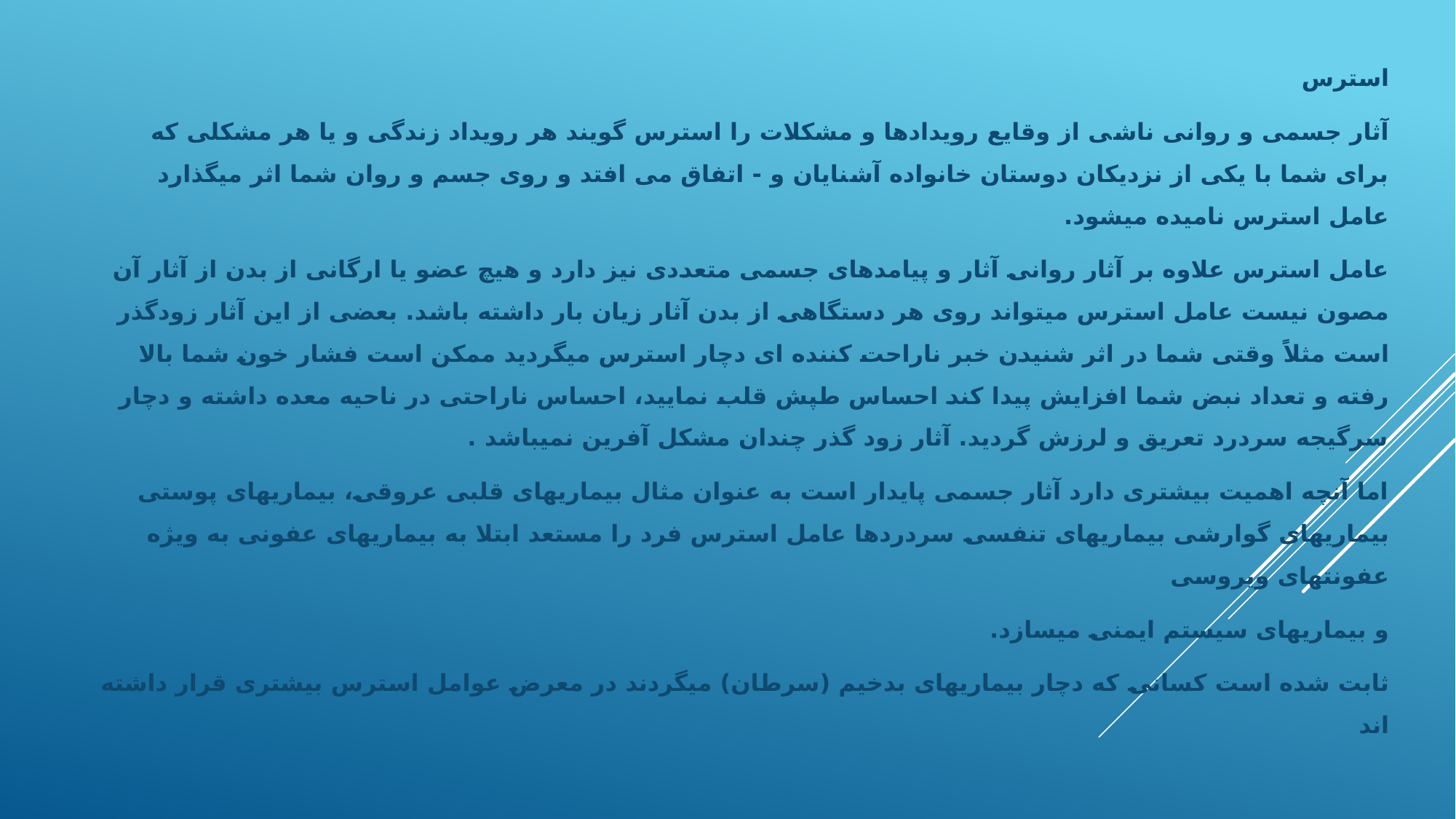

استرس
آثار جسمی و روانی ناشی از وقایع رویدادها و مشکلات را استرس گویند هر رویداد زندگی و یا هر مشکلی که برای شما با یکی از نزدیکان دوستان خانواده آشنایان و - اتفاق می افتد و روی جسم و روان شما اثر میگذارد عامل استرس نامیده میشود.
عامل استرس علاوه بر آثار روانی آثار و پیامدهای جسمی متعددی نیز دارد و هیچ عضو یا ارگانی از بدن از آثار آن مصون نیست عامل استرس میتواند روی هر دستگاهی از بدن آثار زیان بار داشته باشد. بعضی از این آثار زودگذر است مثلاً وقتی شما در اثر شنیدن خبر ناراحت کننده ای دچار استرس میگردید ممکن است فشار خون شما بالا رفته و تعداد نبض شما افزایش پیدا کند احساس طپش قلب نمایید، احساس ناراحتی در ناحیه معده داشته و دچار سرگیجه سردرد تعریق و لرزش گردید. آثار زود گذر چندان مشکل آفرین نمیباشد .
اما آنچه اهمیت بیشتری دارد آثار جسمی پایدار است به عنوان مثال بیماریهای قلبی عروقی، بیماریهای پوستی بیماریهای گوارشی بیماریهای تنفسی سردردها عامل استرس فرد را مستعد ابتلا به بیماریهای عفونی به ویژه عفونتهای ویروسی
و بیماریهای سیستم ایمنی میسازد.
ثابت شده است کسانی که دچار بیماریهای بدخیم (سرطان) میگردند در معرض عوامل استرس بیشتری قرار داشته اند